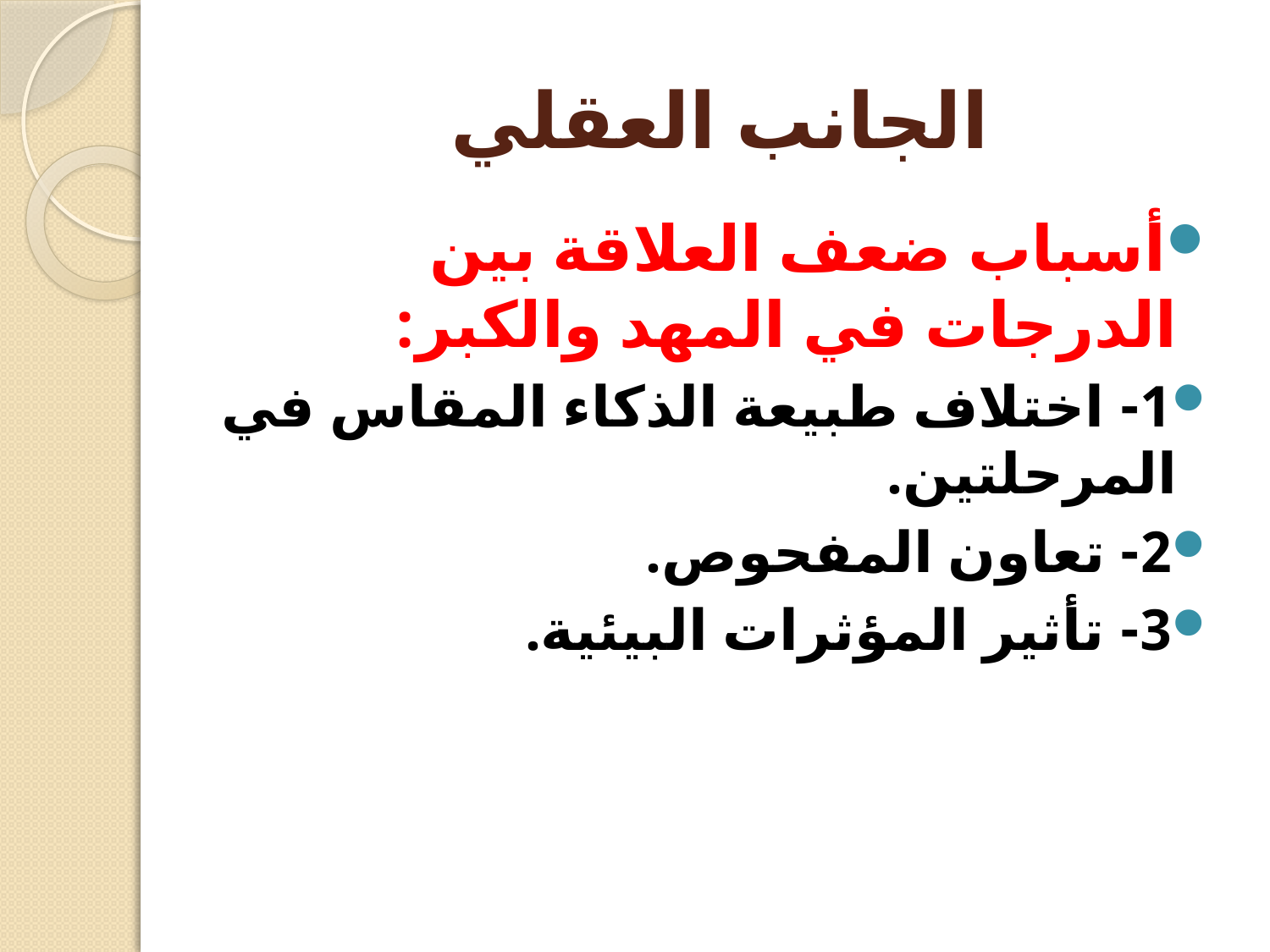

# الجانب العقلي
أسباب ضعف العلاقة بين الدرجات في المهد والكبر:
1- اختلاف طبيعة الذكاء المقاس في المرحلتين.
2- تعاون المفحوص.
3- تأثير المؤثرات البيئية.